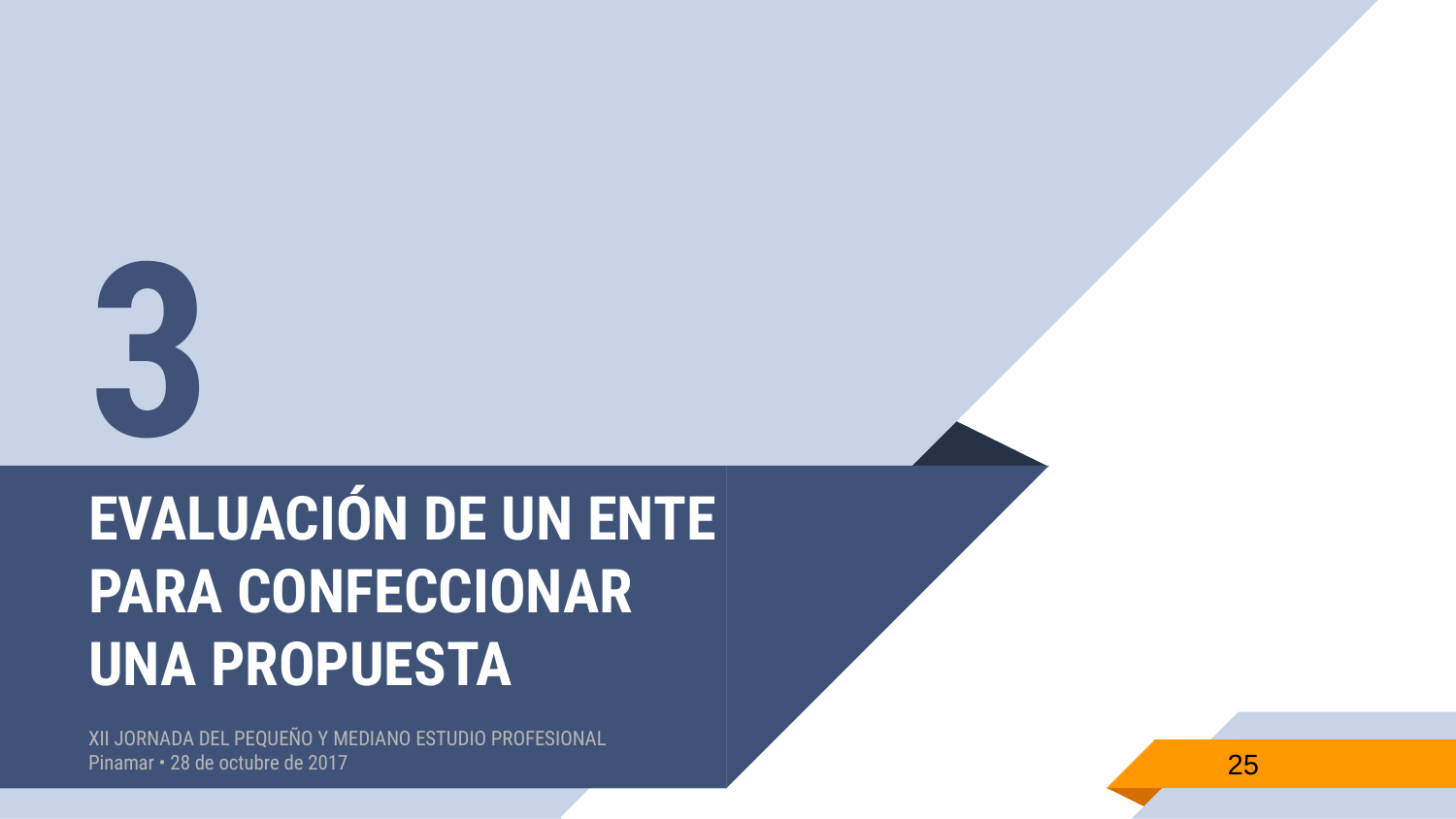

3
# EVALUACIÓN DE UN ENTE
PARA CONFECCIONAR
UNA PROPUESTA
XII JORNADA DEL PEQUEÑO Y MEDIANO ESTUDIO PROFESIONAL
Pinamar • 28 de octubre de 2017
25